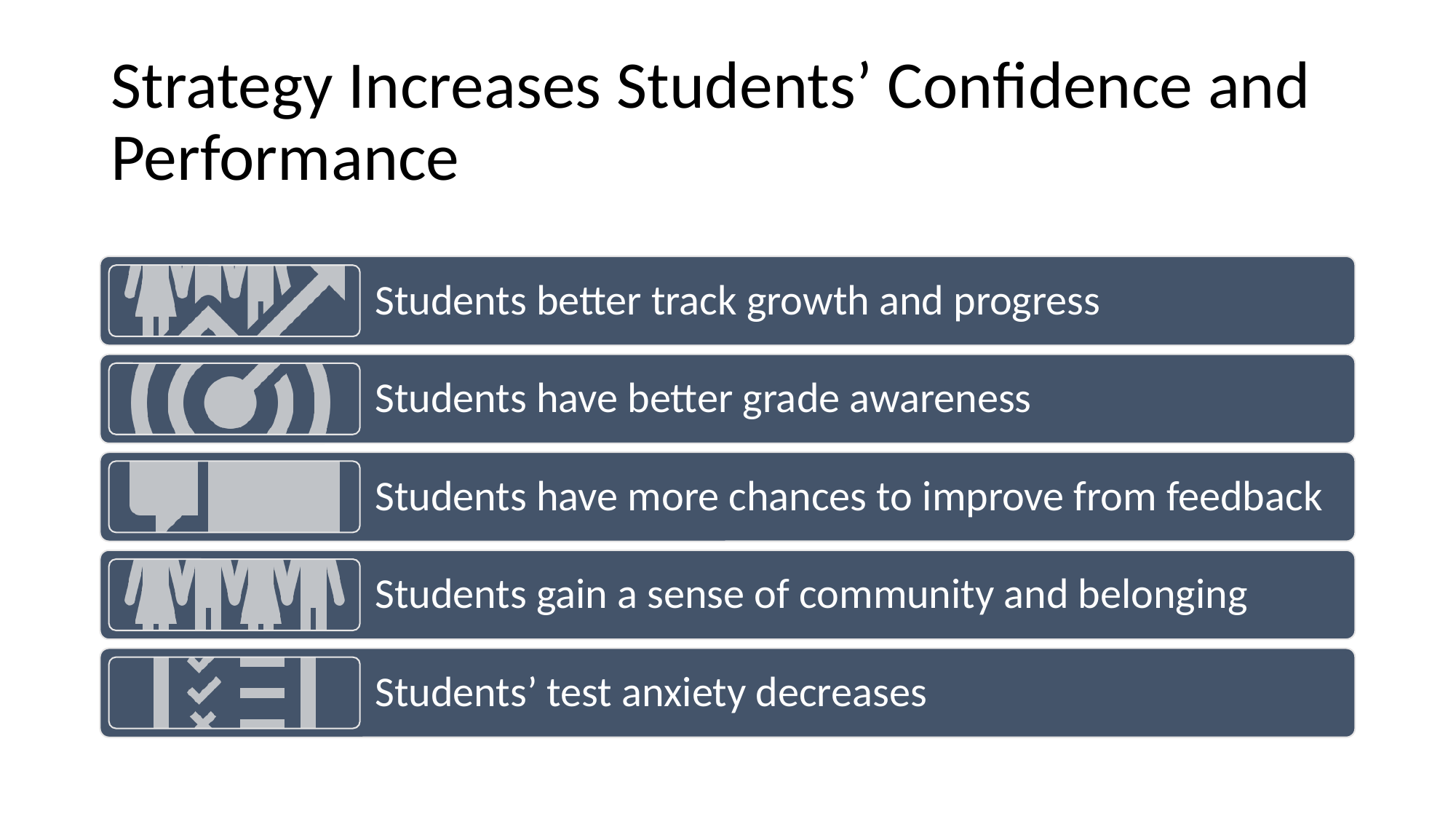

# Strategy Increases Students’ Confidence and Performance
Students better track growth and progress
Students have better grade awareness
Students have more chances to improve from feedback
Students gain a sense of community and belonging
Students’ test anxiety decreases